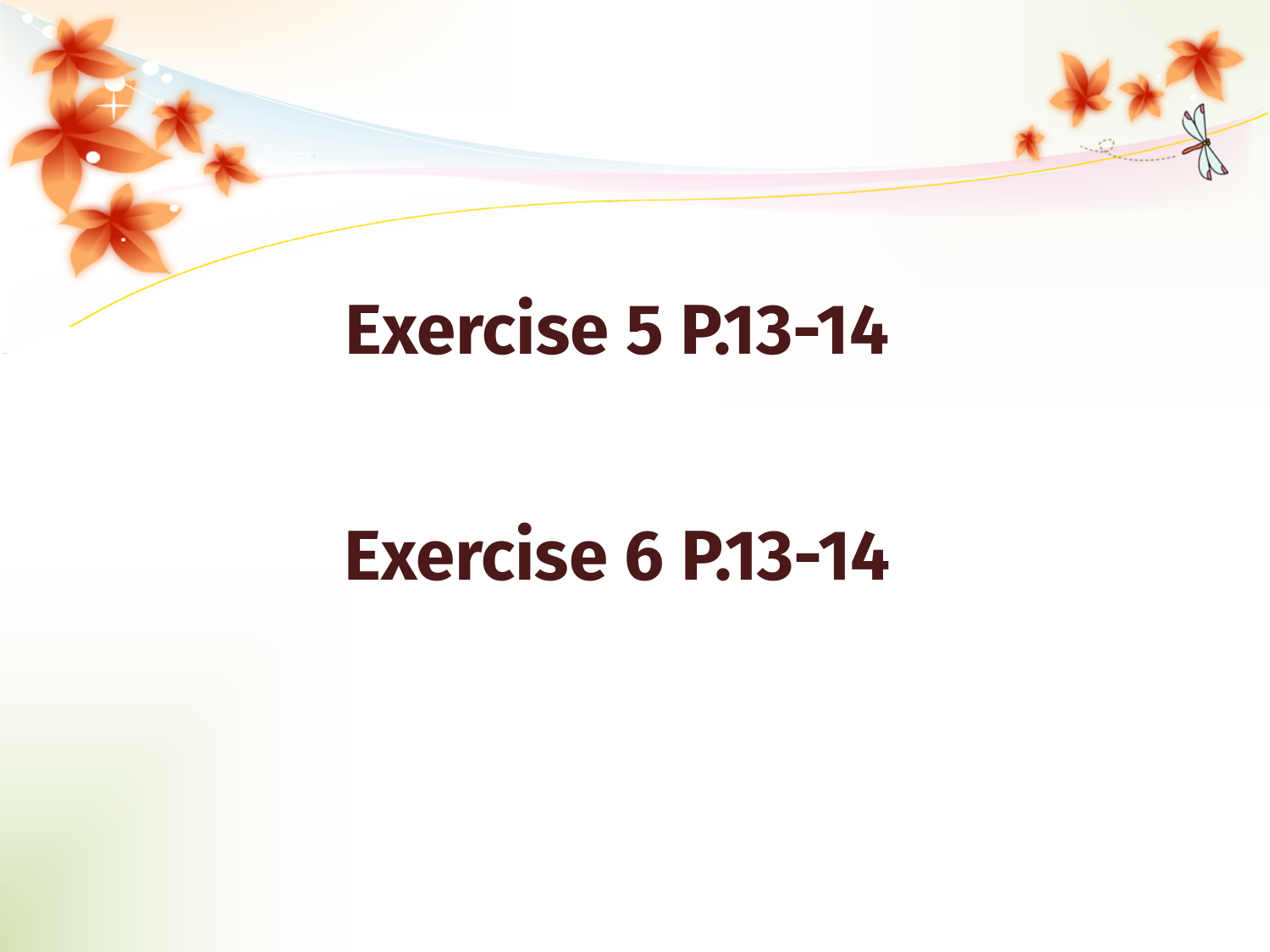

# Exercise 5 P.13-14
Exercise 6 P.13-14